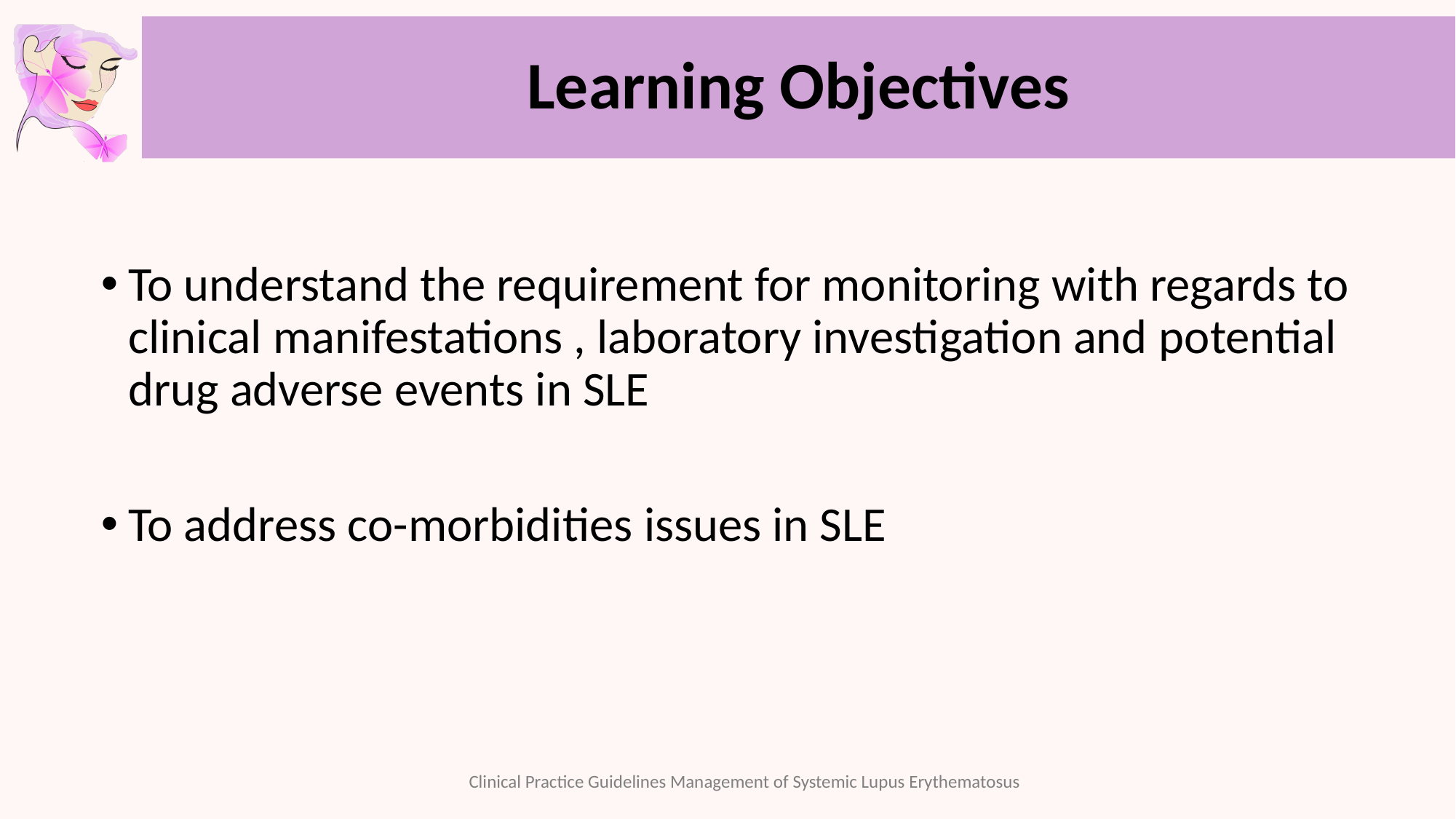

# Learning Objectives

To understand the requirement for monitoring with regards to clinical manifestations , laboratory investigation and potential  drug adverse events in SLE

To address co-morbidities issues in SLE